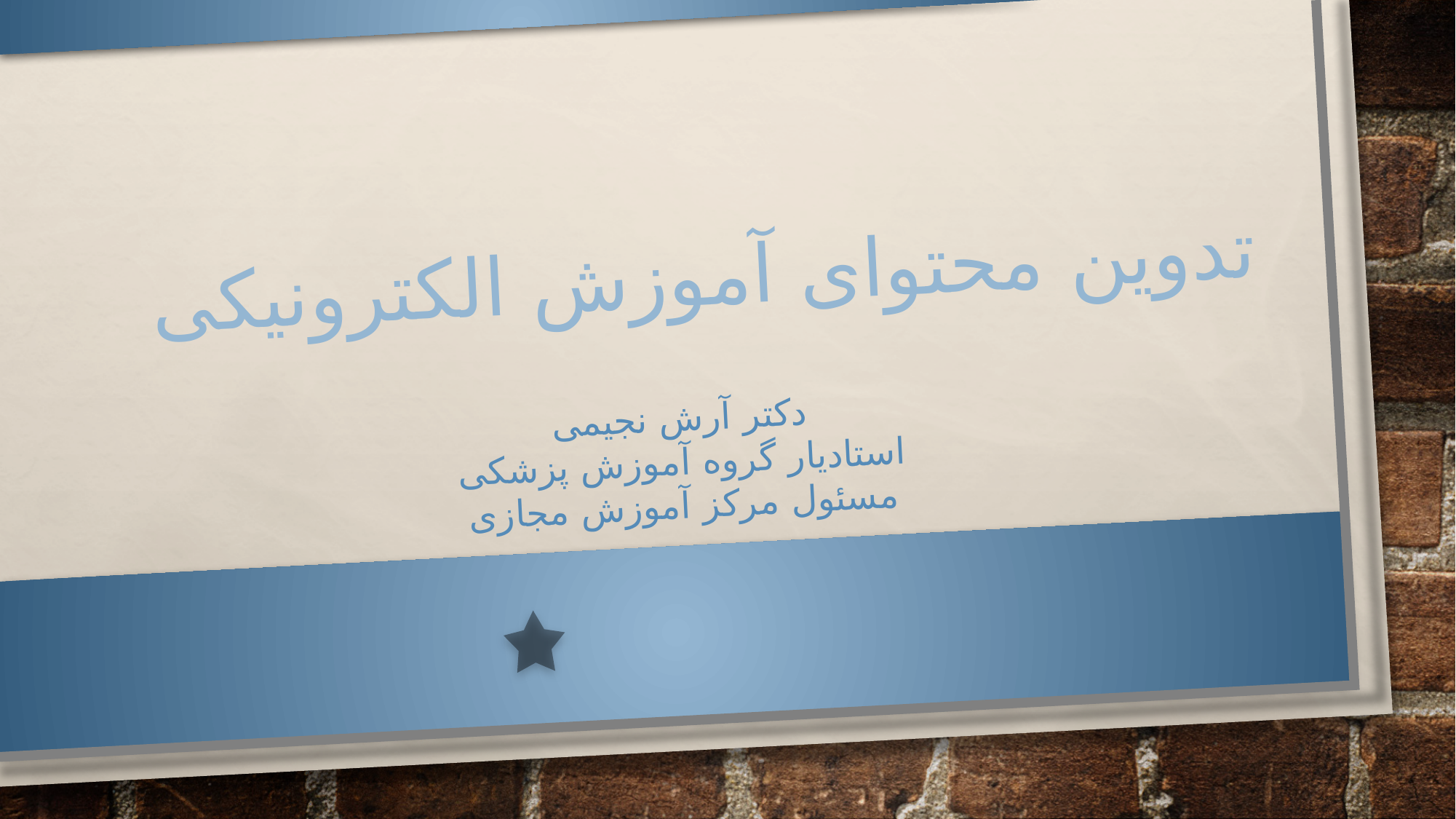

# تدوین محتوای آموزش الکترونیکی
دکتر آرش نجیمی
استادیار گروه آموزش پزشکی
مسئول مرکز آموزش مجازی